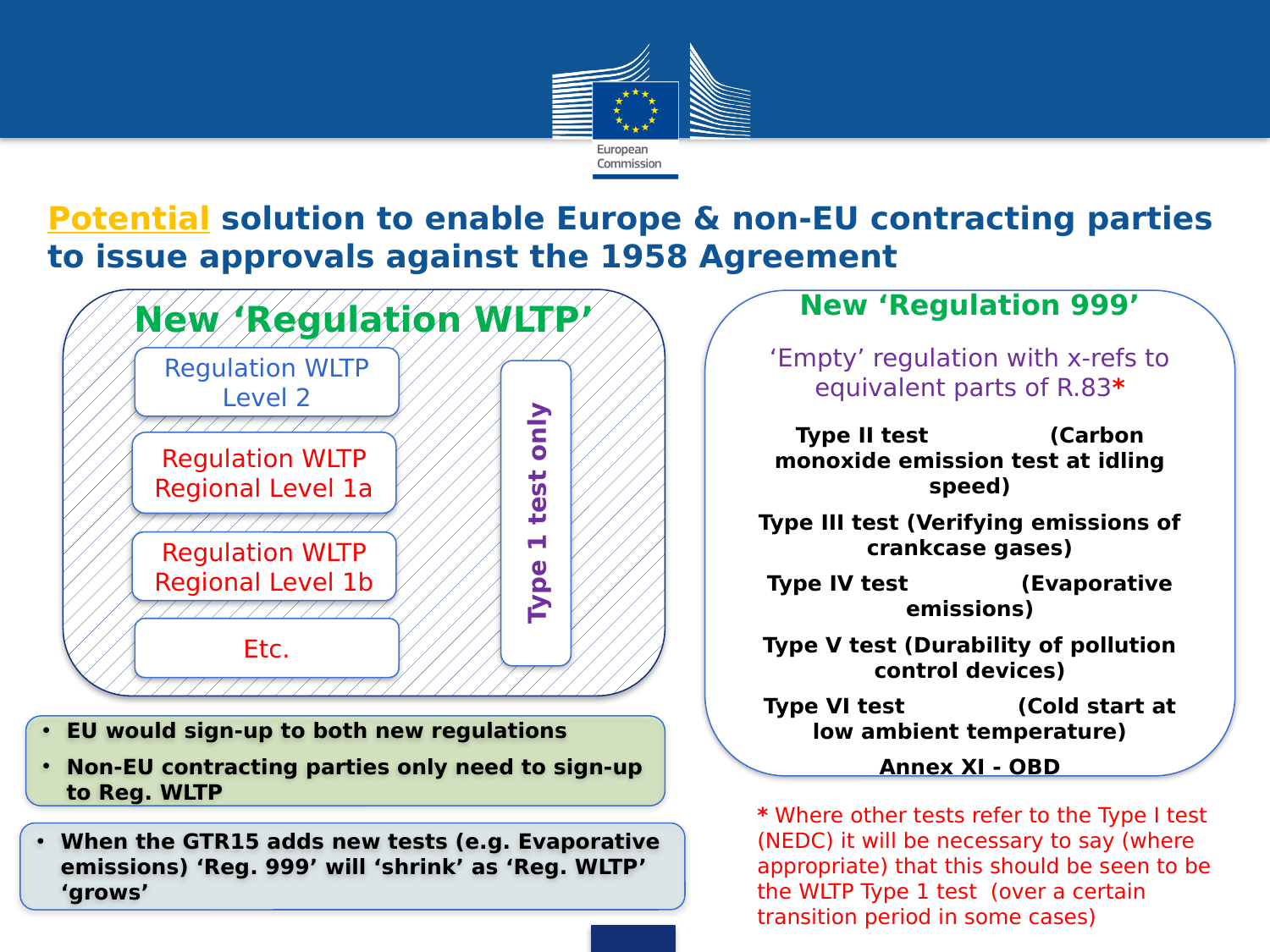

# Potential solution to enable Europe & non-EU contracting parties to issue approvals against the 1958 Agreement

New ‘Regulation WLTP’
Regulation WLTP
Level 2
Regulation WLTP
Regional Level 1b
New ‘Regulation 999’
‘Empty’ regulation with x-refs to equivalent parts of R.83*
Type II test 	(Carbon monoxide emission test at idling speed)
Type III test (Verifying emissions of crankcase gases)
Type IV test 	(Evaporative emissions)
Type V test (Durability of pollution control devices)
Type VI test 	(Cold start at low ambient temperature)
Annex XI - OBD
Type 1 test only
Regulation WLTP
Regional Level 1a
Etc.
EU would sign-up to both new regulations
Non-EU contracting parties only need to sign-up to Reg. WLTP
* Where other tests refer to the Type I test (NEDC) it will be necessary to say (where appropriate) that this should be seen to be the WLTP Type 1 test  (over a certain transition period in some cases)
When the GTR15 adds new tests (e.g. Evaporative emissions) ‘Reg. 999’ will ‘shrink’ as ‘Reg. WLTP’ ‘grows’